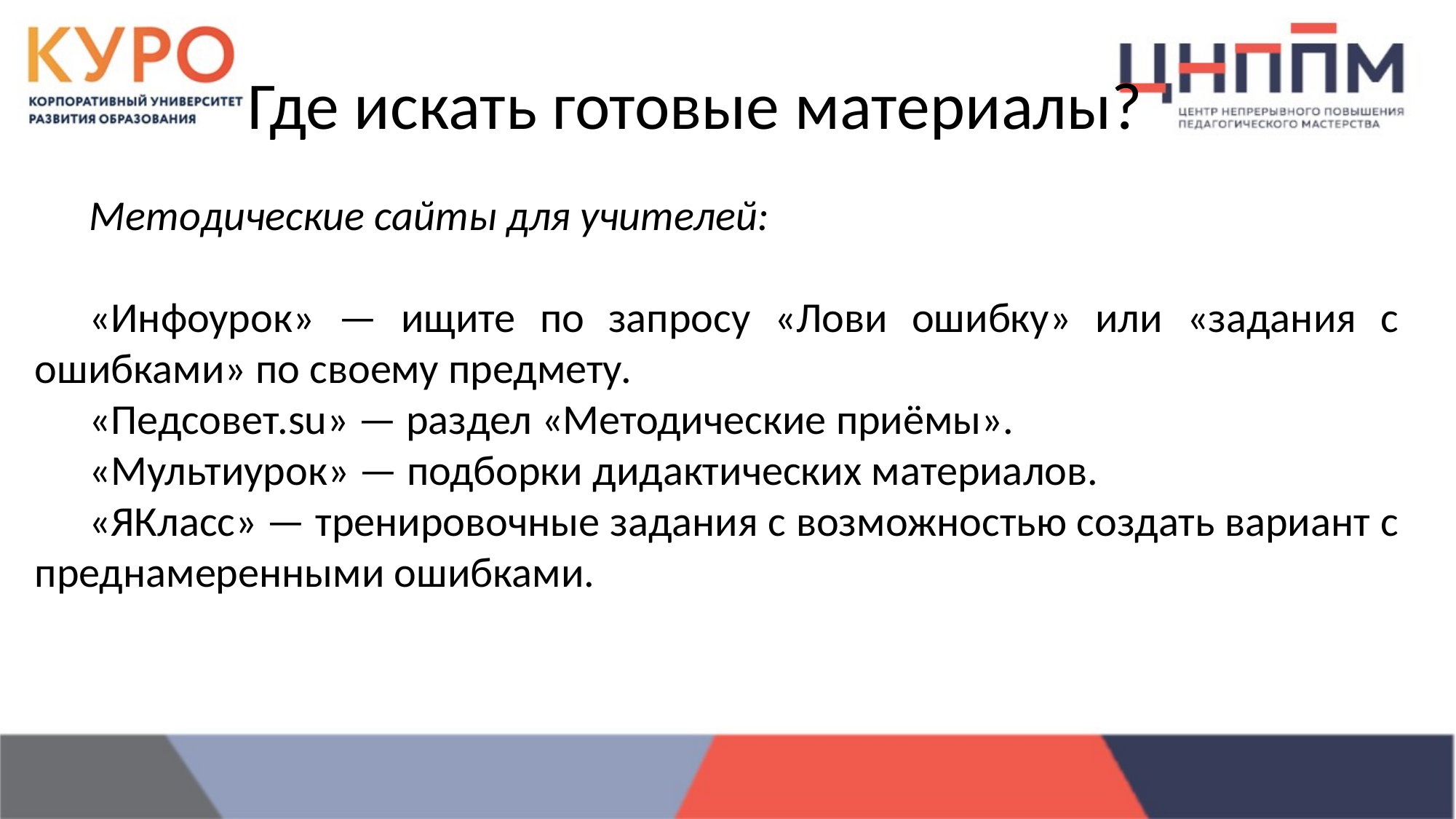

Где искать готовые материалы?
Методические сайты для учителей:

«Инфоурок» — ищите по запросу «Лови ошибку» или «задания с ошибками» по своему предмету.
«Педсовет.su» — раздел «Методические приёмы».
«Мультиурок» — подборки дидактических материалов.
«ЯКласс» — тренировочные задания с возможностью создать вариант с преднамеренными ошибками.